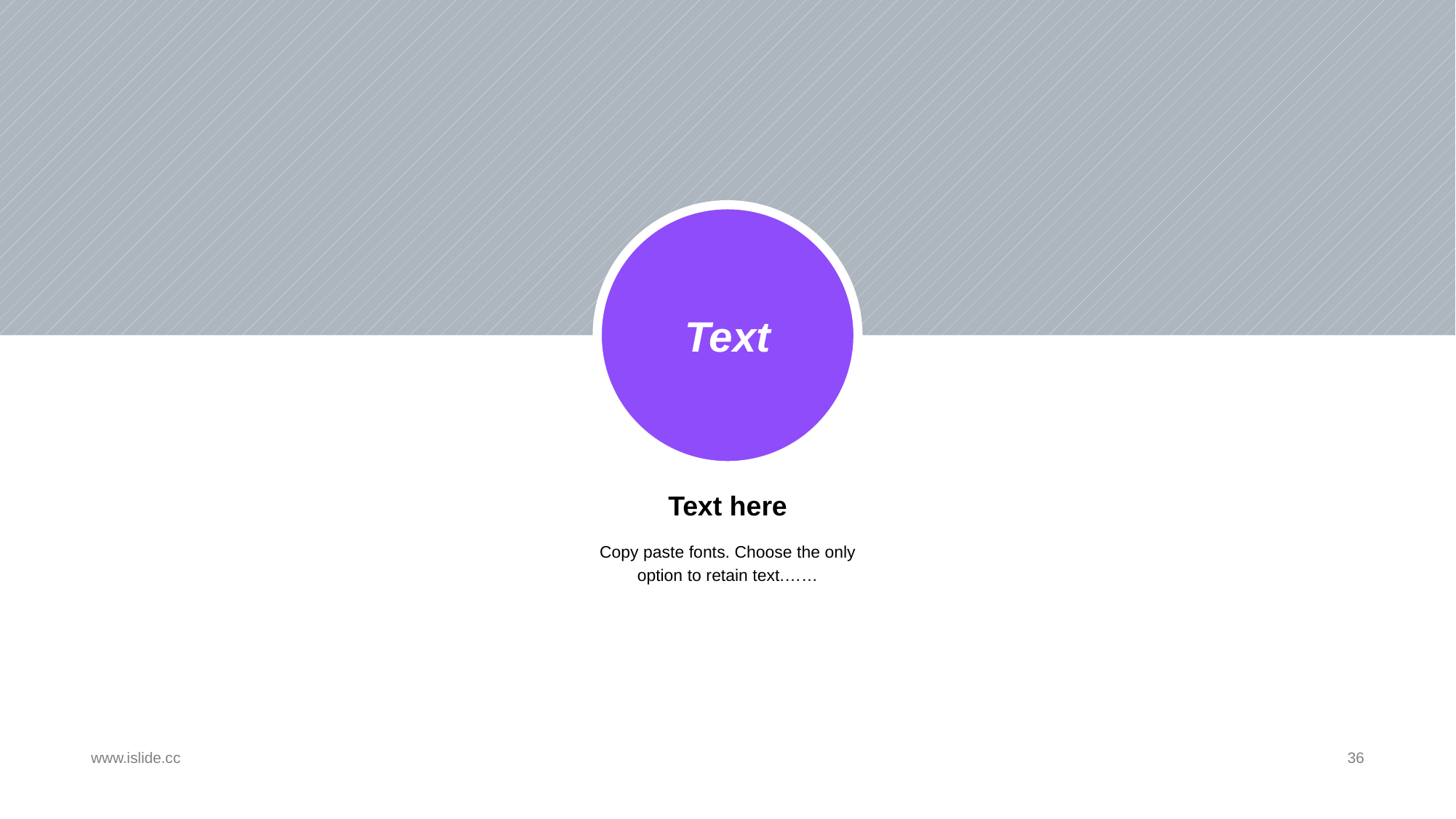

Text
Text here
Copy paste fonts. Choose the only option to retain text.……
#
www.islide.cc
36